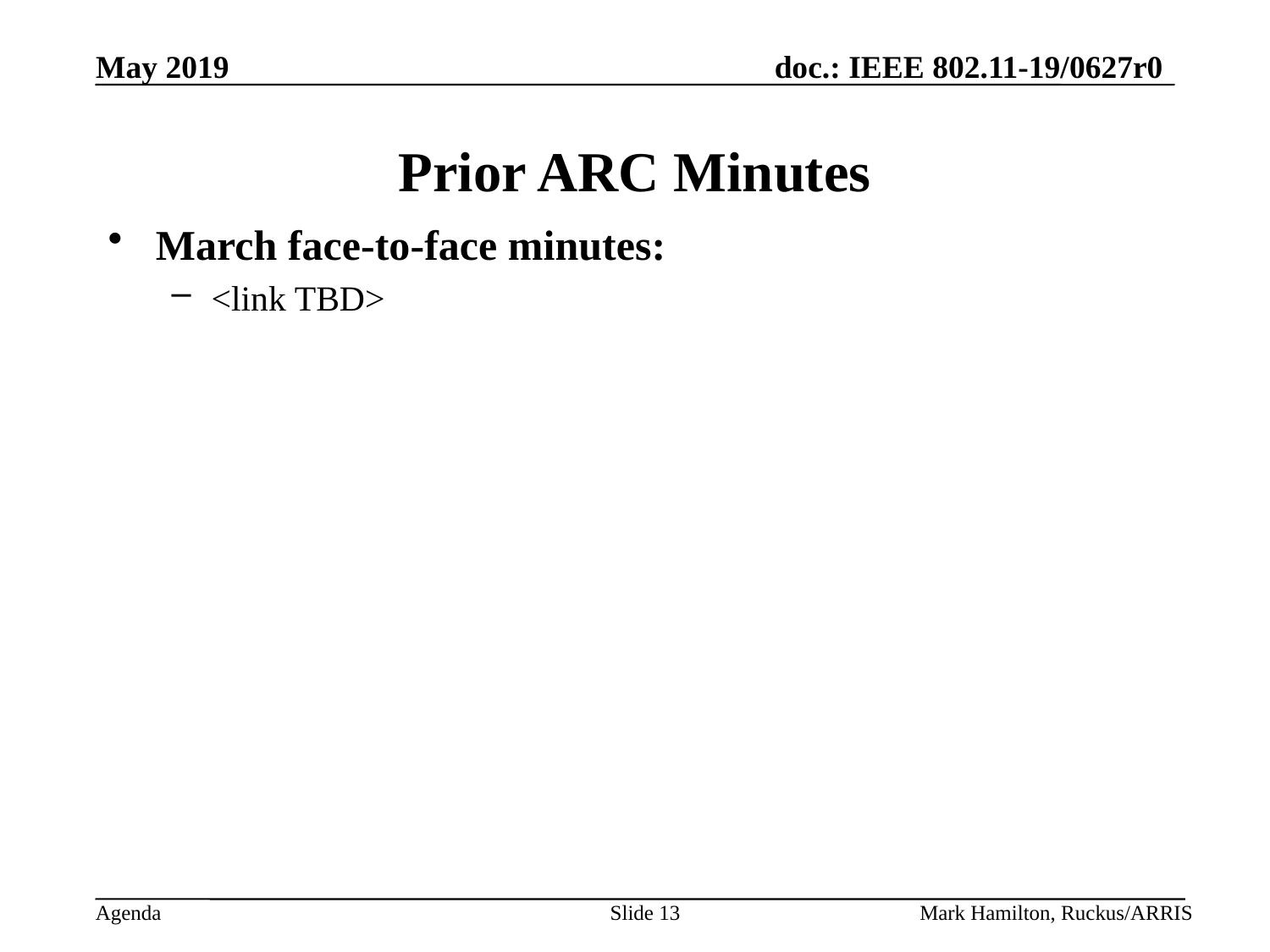

# Prior ARC Minutes
March face-to-face minutes:
<link TBD>